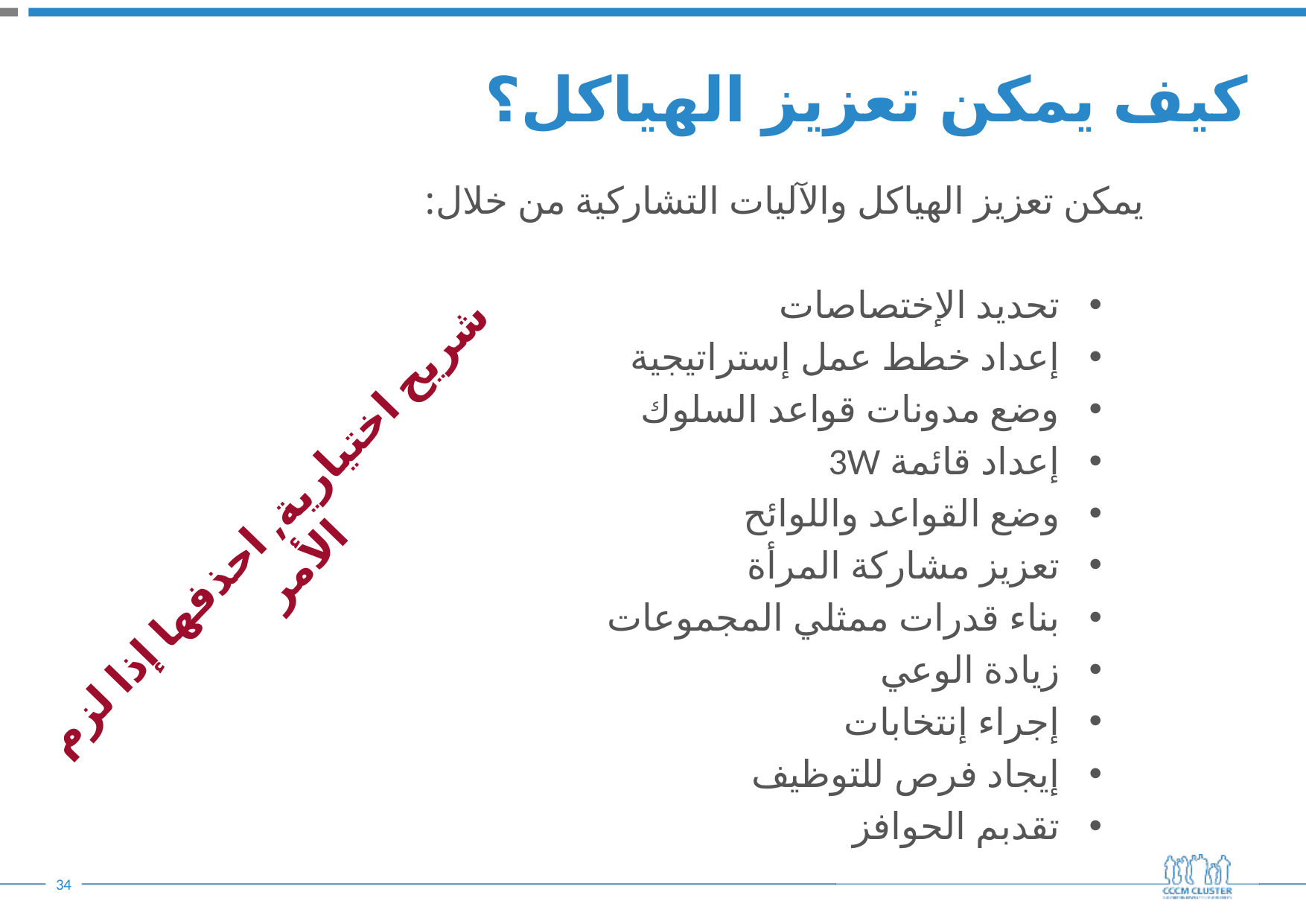

# كيف يمكن تعزيز الهياكل؟
يمكن تعزيز الهياكل والآليات التشاركية من خلال:

تحديد الإختصاصات
إعداد خطط عمل إستراتيجية
وضع مدونات قواعد السلوك
إعداد قائمة 3W
وضع القواعد واللوائح
تعزيز مشاركة المرأة
بناء قدرات ممثلي المجموعات
زيادة الوعي
إجراء إنتخابات
إيجاد فرص للتوظيف
تقدبم الحوافز
شريح اختيارية, احذفها إذا لزم الأمر